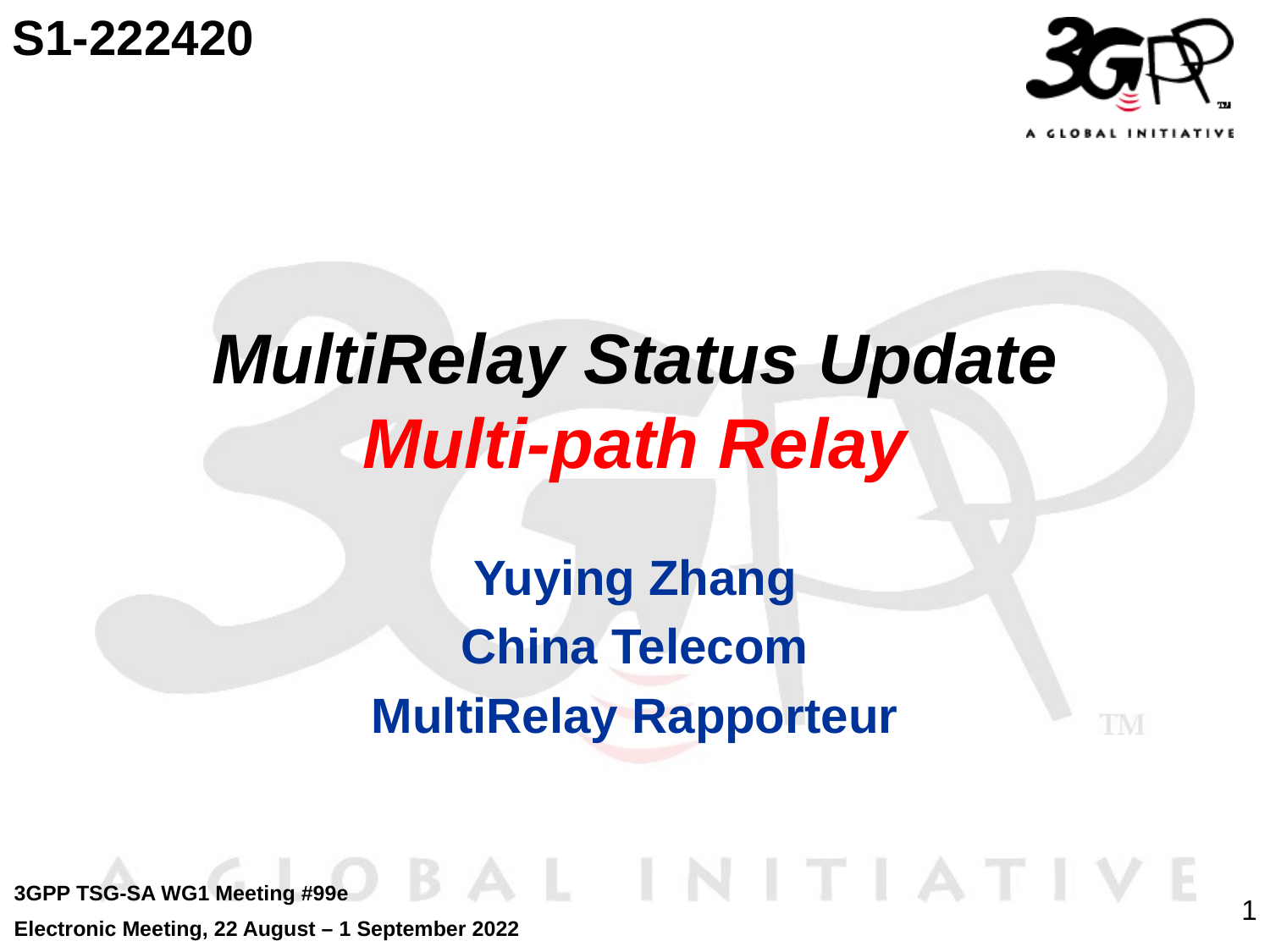

S1-222420
# MultiRelay Status Update Multi-path Relay
Yuying Zhang
China Telecom
MultiRelay Rapporteur
3GPP TSG-SA WG1 Meeting #99e
Electronic Meeting, 22 August – 1 September 2022
1